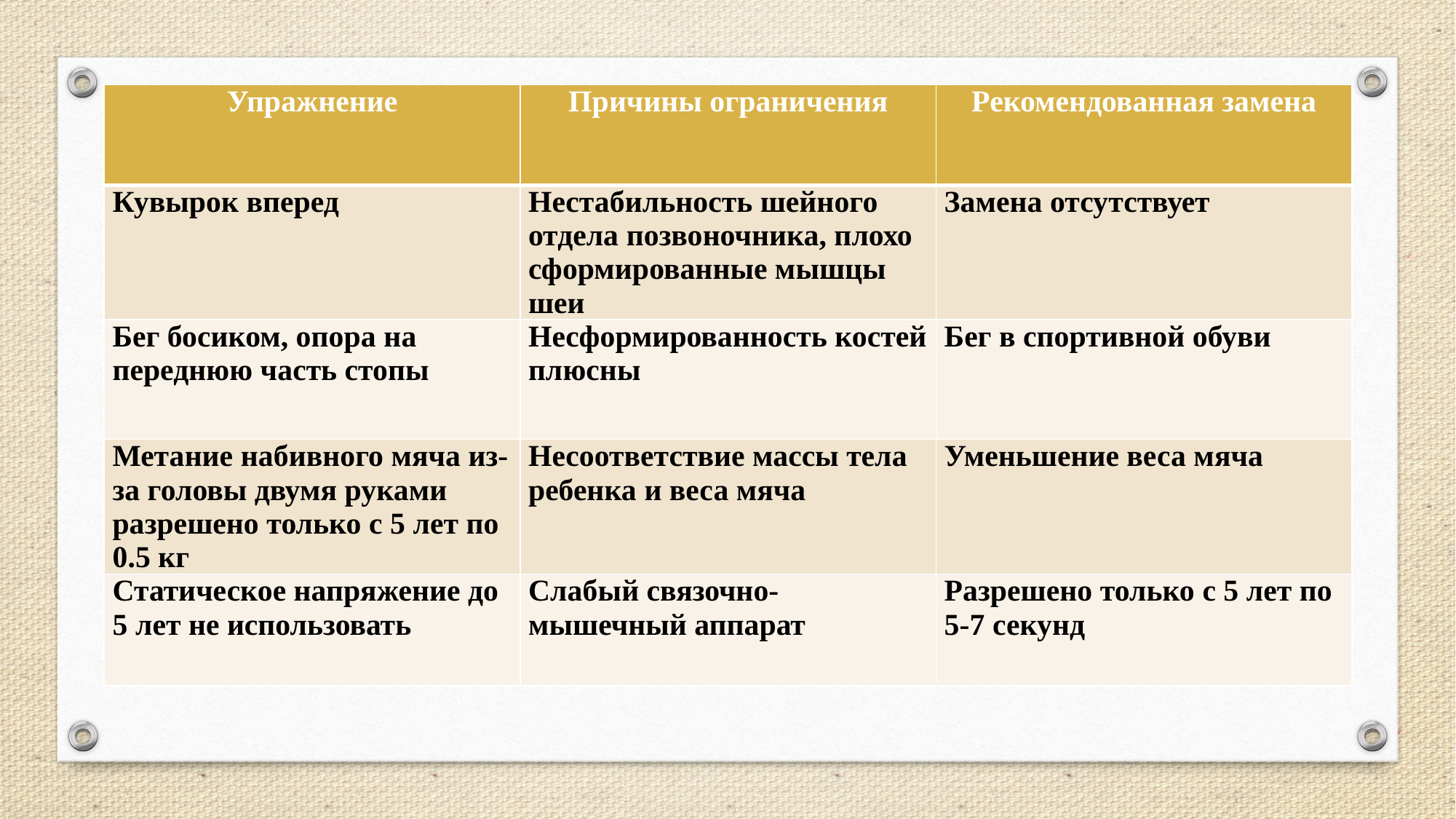

| Упражнение | Причины ограничения | Рекомендованная замена |
| --- | --- | --- |
| Кувырок вперед | Нестабильность шейного отдела позвоночника, плохо сформированные мышцы шеи | Замена отсутствует |
| Бег босиком, опора на переднюю часть стопы | Несформированность костей плюсны | Бег в спортивной обуви |
| Метание набивного мяча из-за головы двумя руками разрешено только с 5 лет по 0.5 кг | Несоответствие массы тела ребенка и веса мяча | Уменьшение веса мяча |
| Статическое напряжение до 5 лет не использовать | Слабый связочно-мышечный аппарат | Разрешено только с 5 лет по 5-7 секунд |